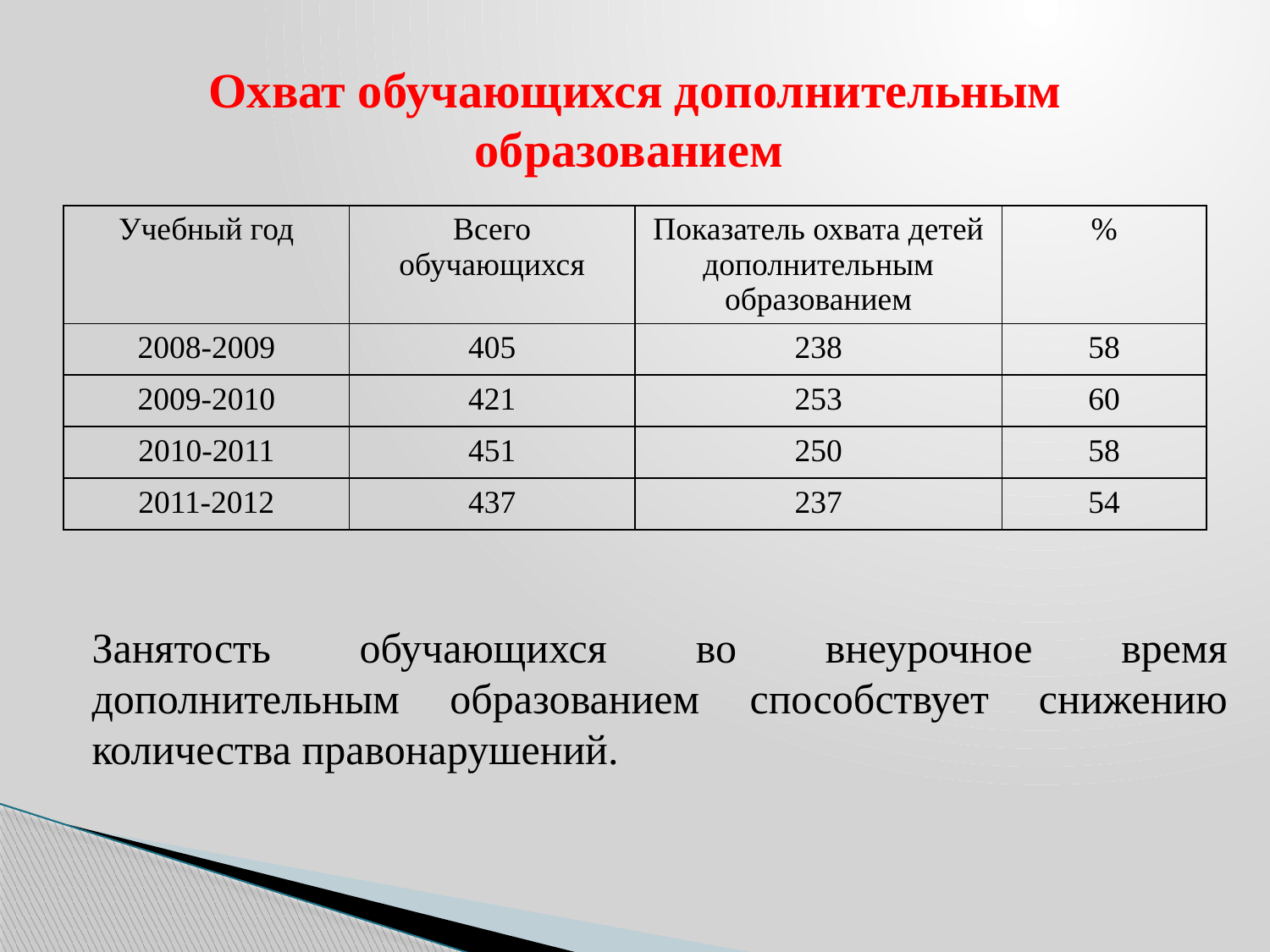

# Охват обучающихся дополнительным образованием
| Учебный год | Всего обучающихся | Показатель охвата детей дополнительным образованием | % |
| --- | --- | --- | --- |
| 2008-2009 | 405 | 238 | 58 |
| 2009-2010 | 421 | 253 | 60 |
| 2010-2011 | 451 | 250 | 58 |
| 2011-2012 | 437 | 237 | 54 |
Занятость обучающихся во внеурочное время дополнительным образованием способствует снижению количества правонарушений.